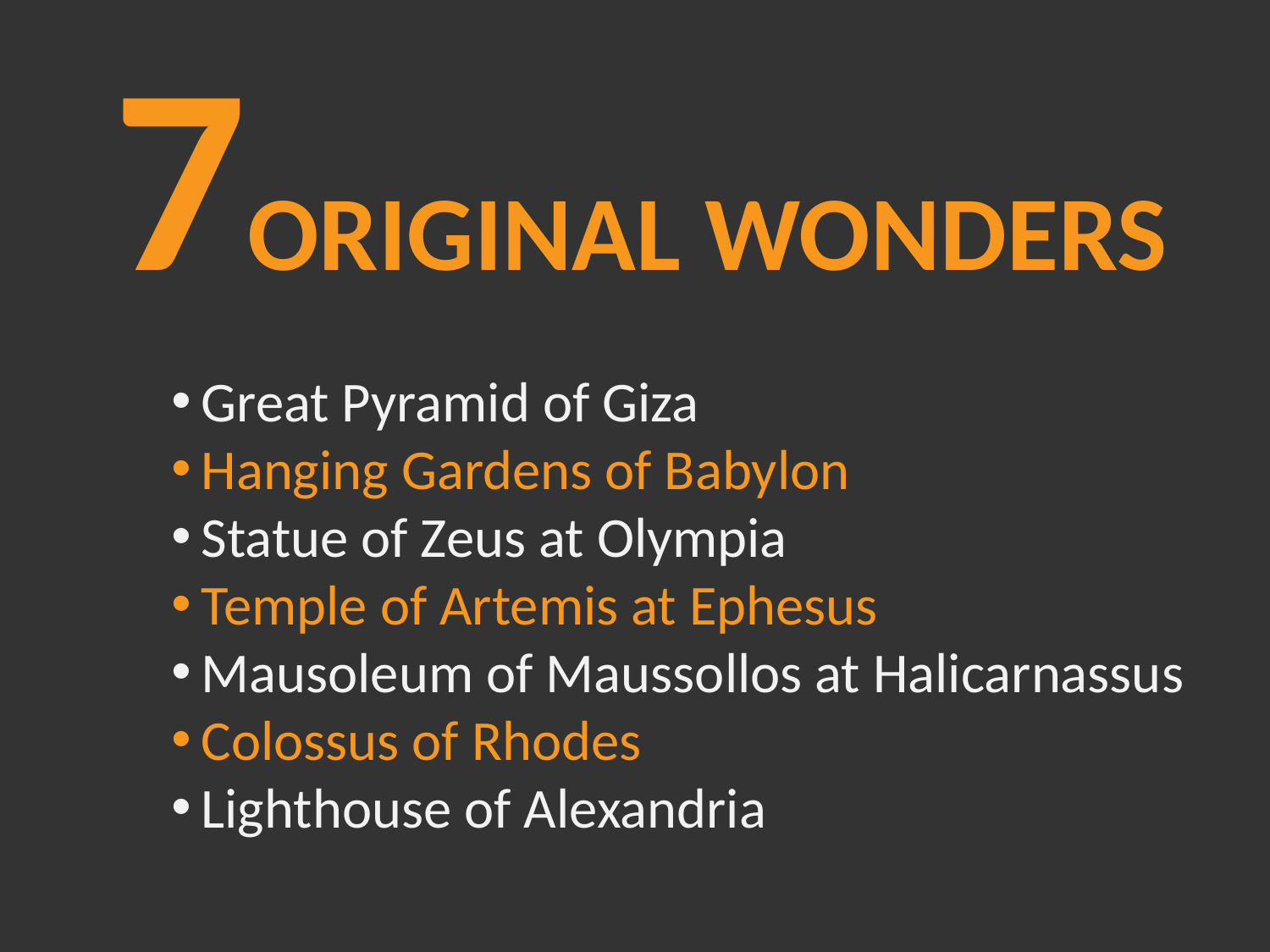

7Original Wonders
Great Pyramid of Giza
Hanging Gardens of Babylon
Statue of Zeus at Olympia
Temple of Artemis at Ephesus
Mausoleum of Maussollos at Halicarnassus
Colossus of Rhodes
Lighthouse of Alexandria